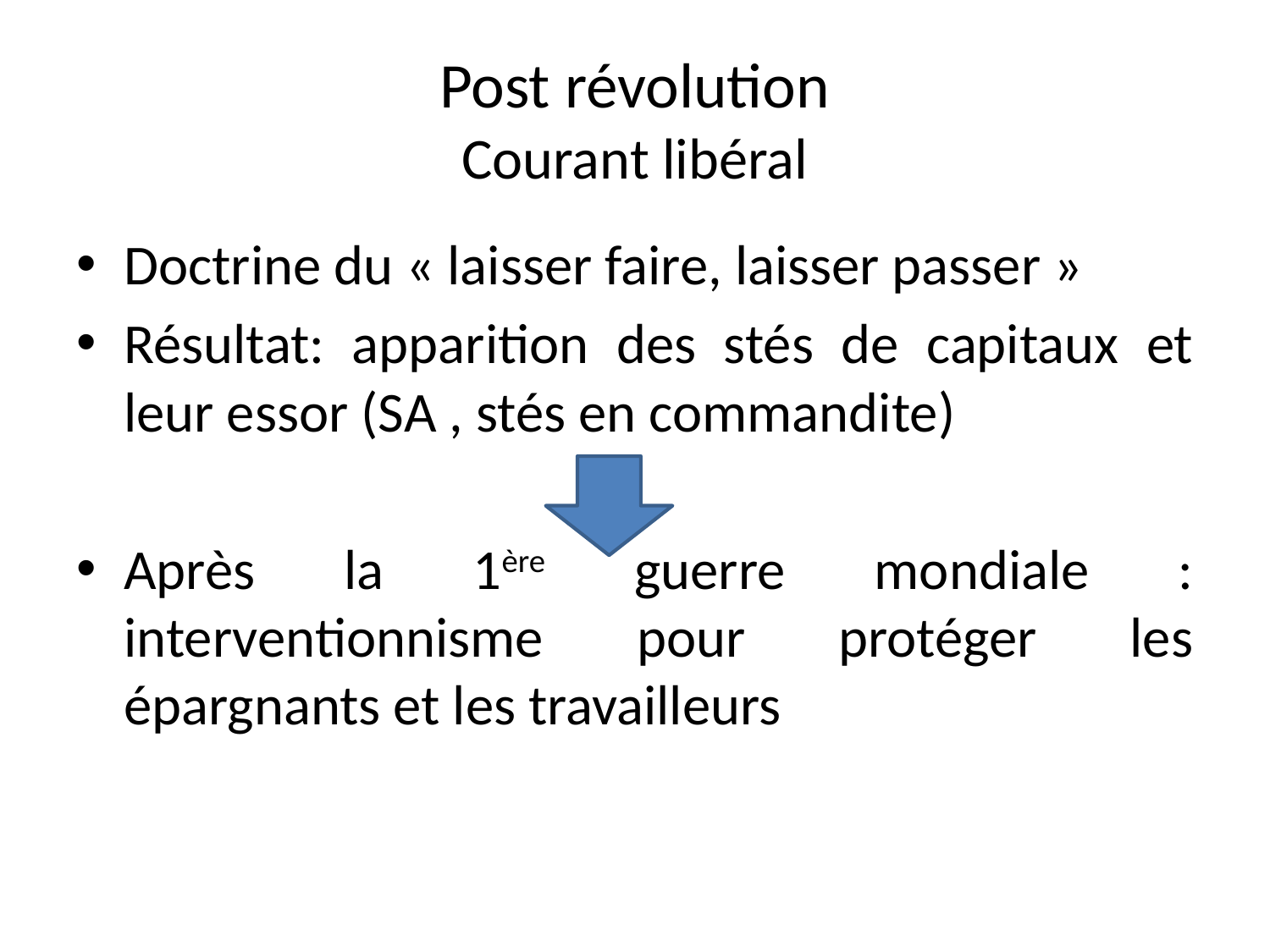

# Post révolution Courant libéral
Doctrine du « laisser faire, laisser passer »
Résultat: apparition des stés de capitaux et leur essor (SA , stés en commandite)

Après la 1ère guerre mondiale : interventionnisme pour protéger les épargnants et les travailleurs